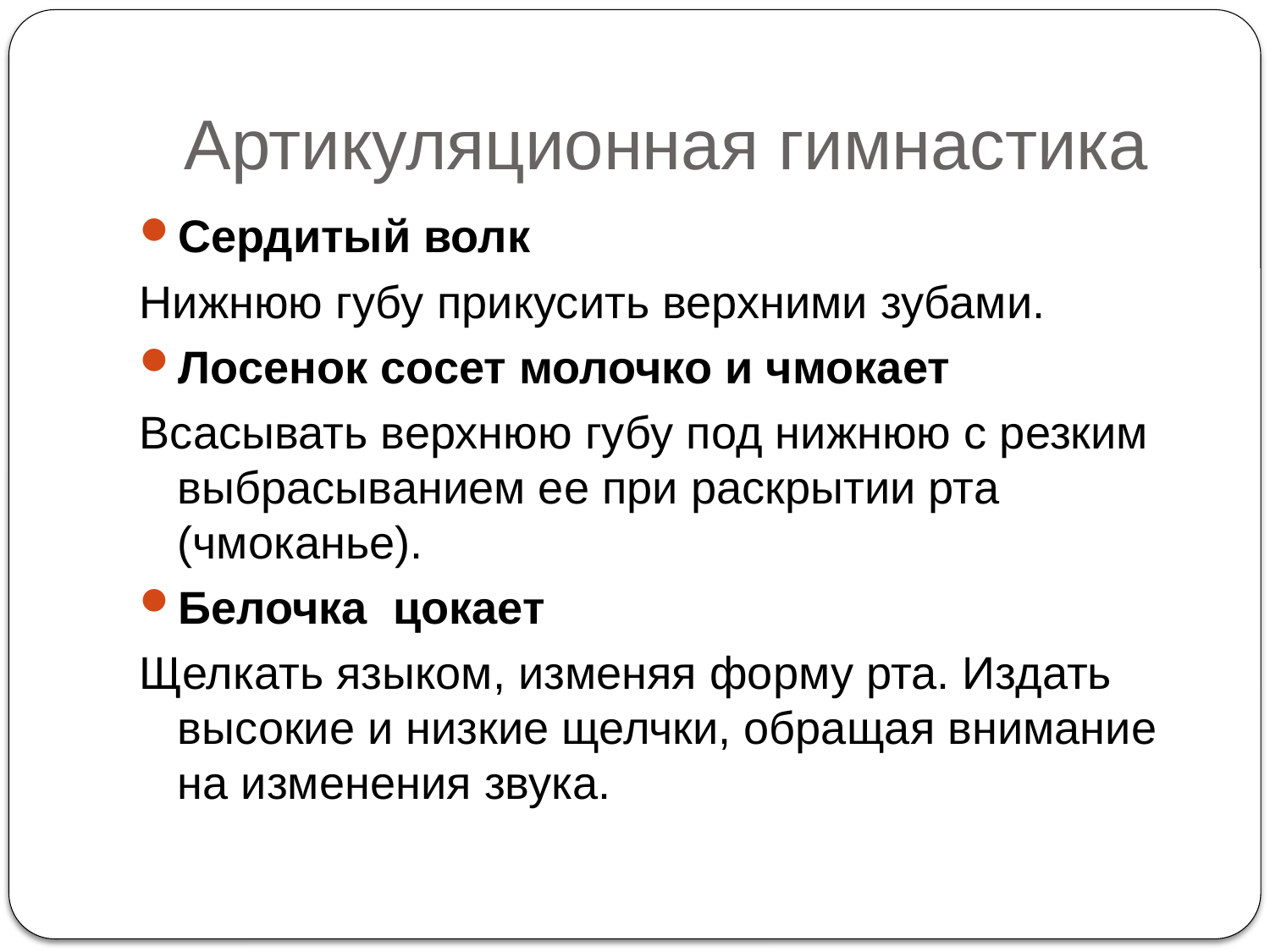

# Артикуляционная гимнастика
Сердитый волк
Нижнюю губу прикусить верхними зубами.
Лосенок сосет молочко и чмокает
Всасывать верхнюю губу под нижнюю с резким выбрасыванием ее при раскрытии рта (чмоканье).
Белочка  цокает
Щелкать языком, изменяя форму рта. Издать высокие и низкие щелчки, обращая внимание на изменения звука.